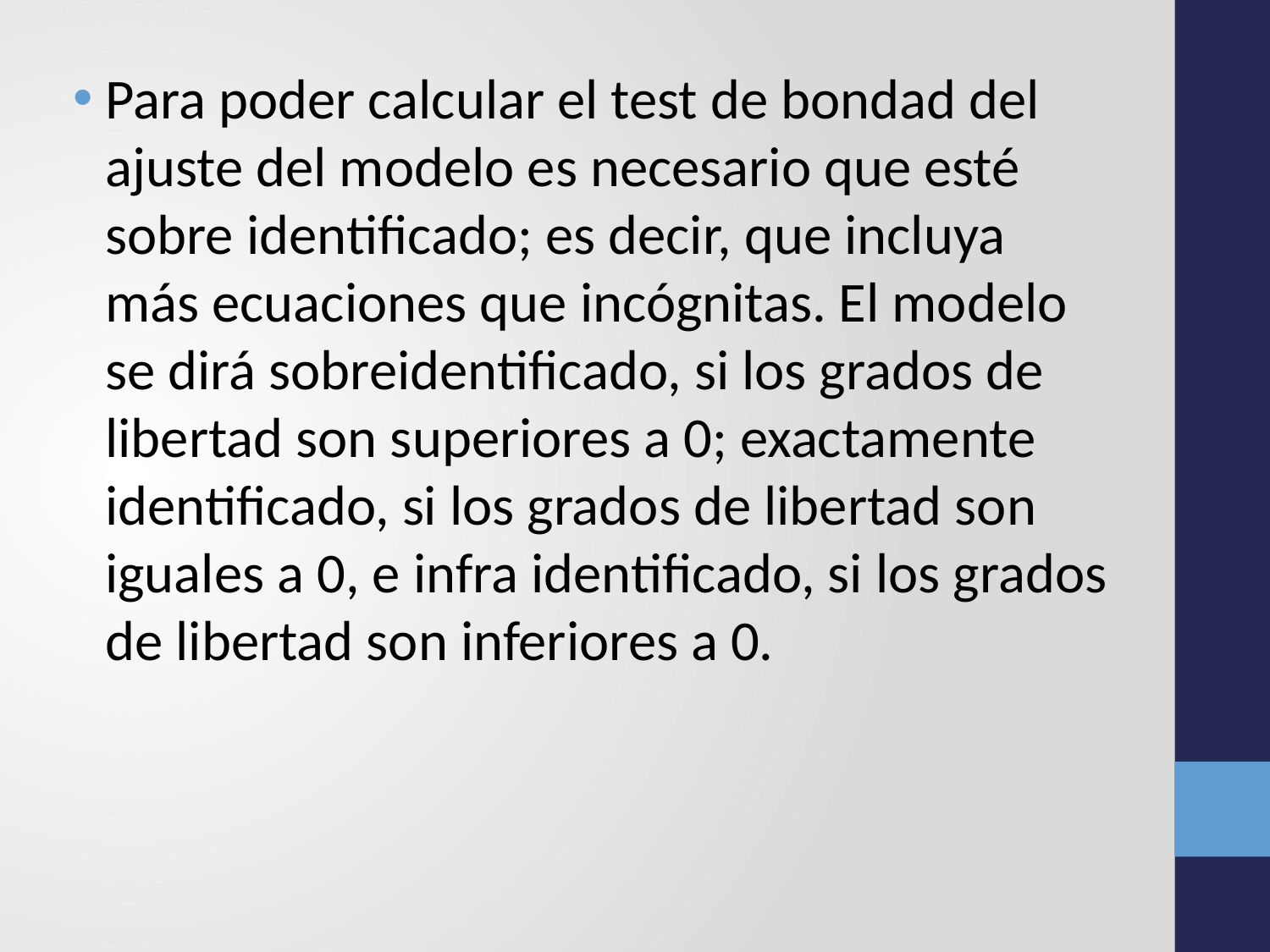

Para poder calcular el test de bondad del ajuste del modelo es necesario que esté sobre identificado; es decir, que incluya más ecuaciones que incógnitas. El modelo se dirá sobreidentificado, si los grados de libertad son superiores a 0; exactamente identificado, si los grados de libertad son iguales a 0, e infra identificado, si los grados de libertad son inferiores a 0.